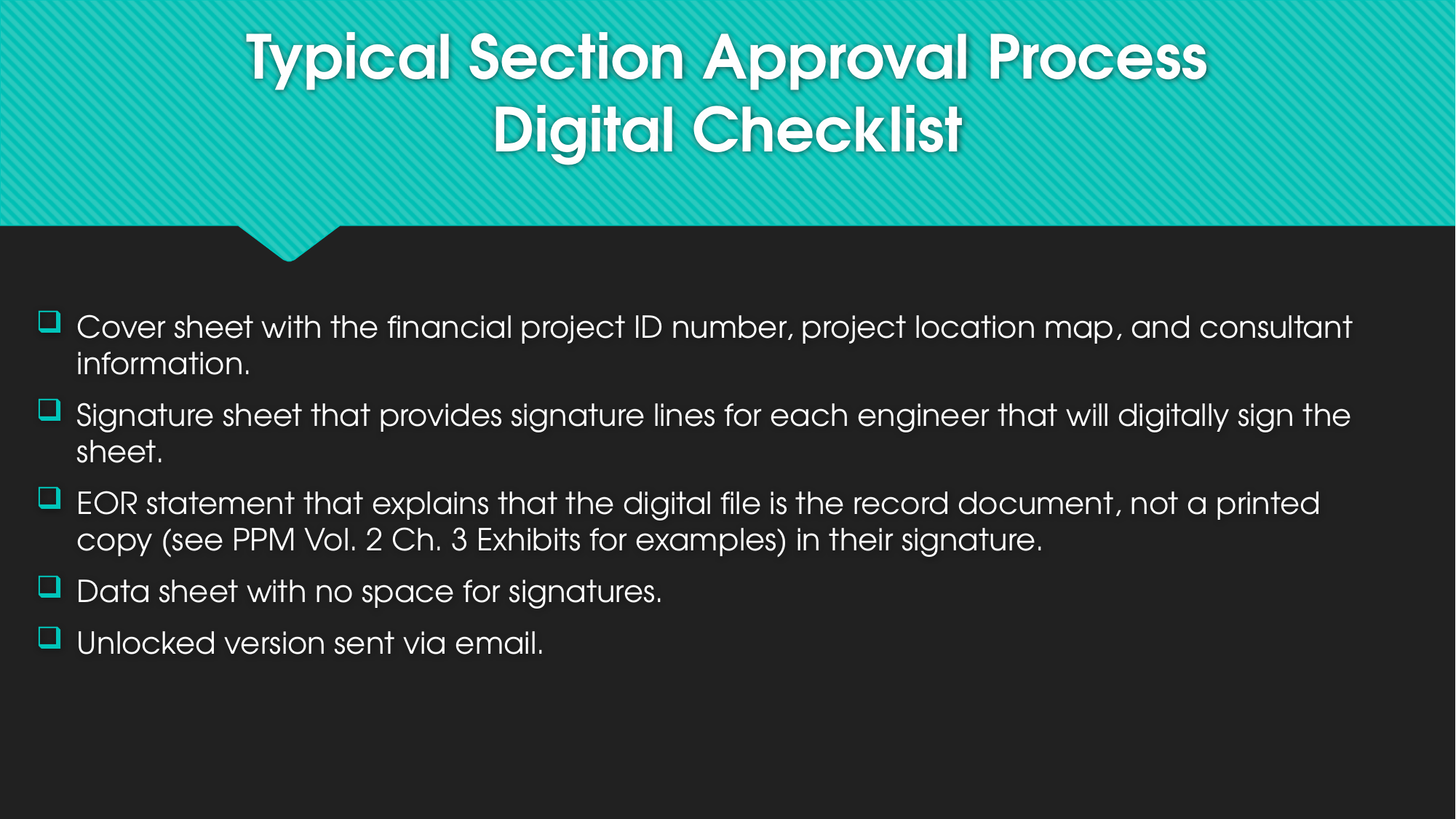

# Typical Section Approval Process Digital Checklist
Cover sheet with the financial project ID number, project location map, and consultant information.
Signature sheet that provides signature lines for each engineer that will digitally sign the sheet.
EOR statement that explains that the digital file is the record document, not a printed copy (see PPM Vol. 2 Ch. 3 Exhibits for examples) in their signature.
Data sheet with no space for signatures.
Unlocked version sent via email.